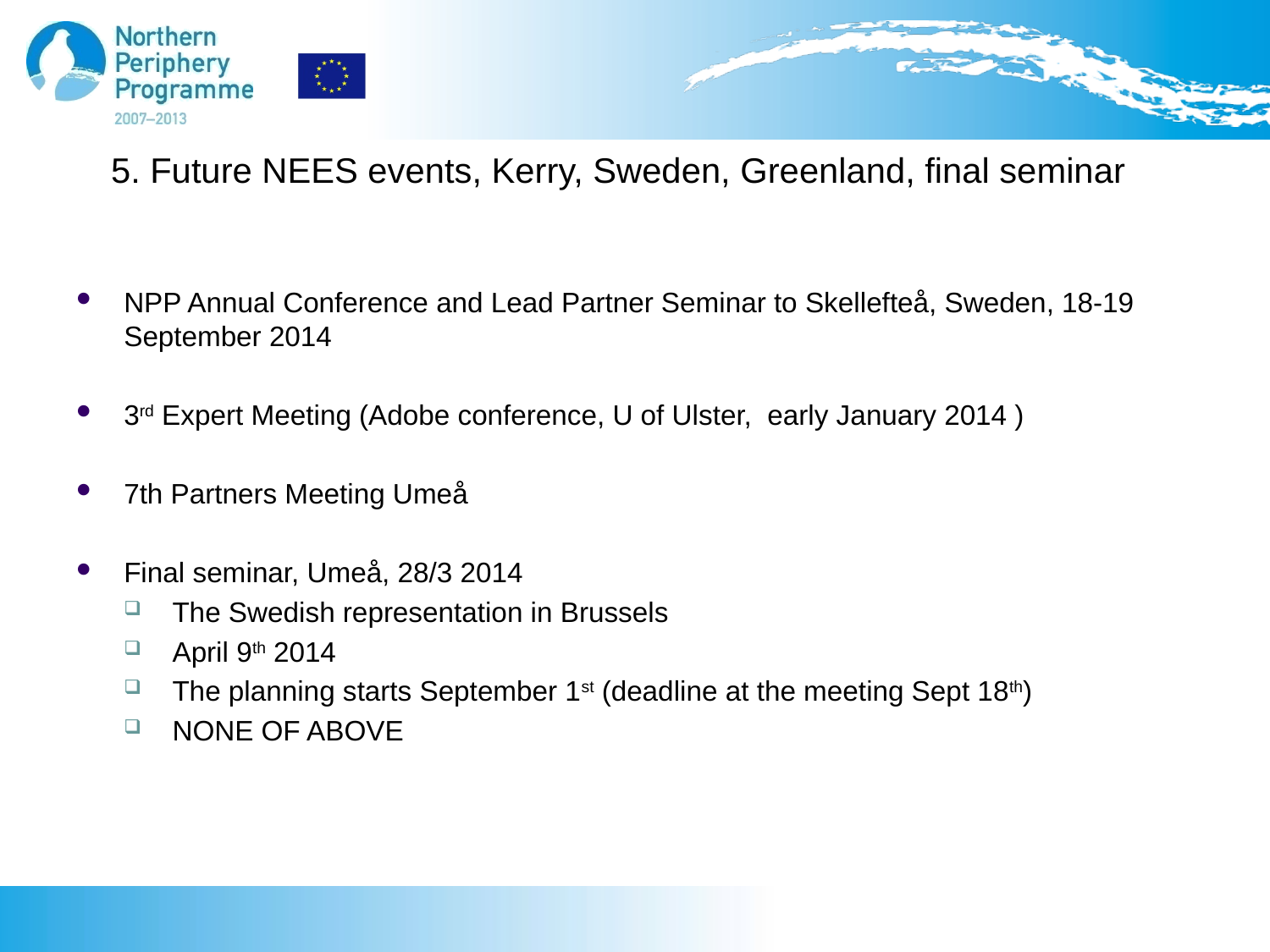

# 5. Future NEES events, Kerry, Sweden, Greenland, final seminar

NPP Annual Conference and Lead Partner Seminar to Skellefteå, Sweden, 18-19 September 2014

3rd Expert Meeting (Adobe conference, U of Ulster,  early January 2014 )

7th Partners Meeting Umeå

Final seminar, Umeå, 28/3 2014
The Swedish representation in Brussels
April 9th 2014
The planning starts September 1st (deadline at the meeting Sept 18th)
NONE OF ABOVE